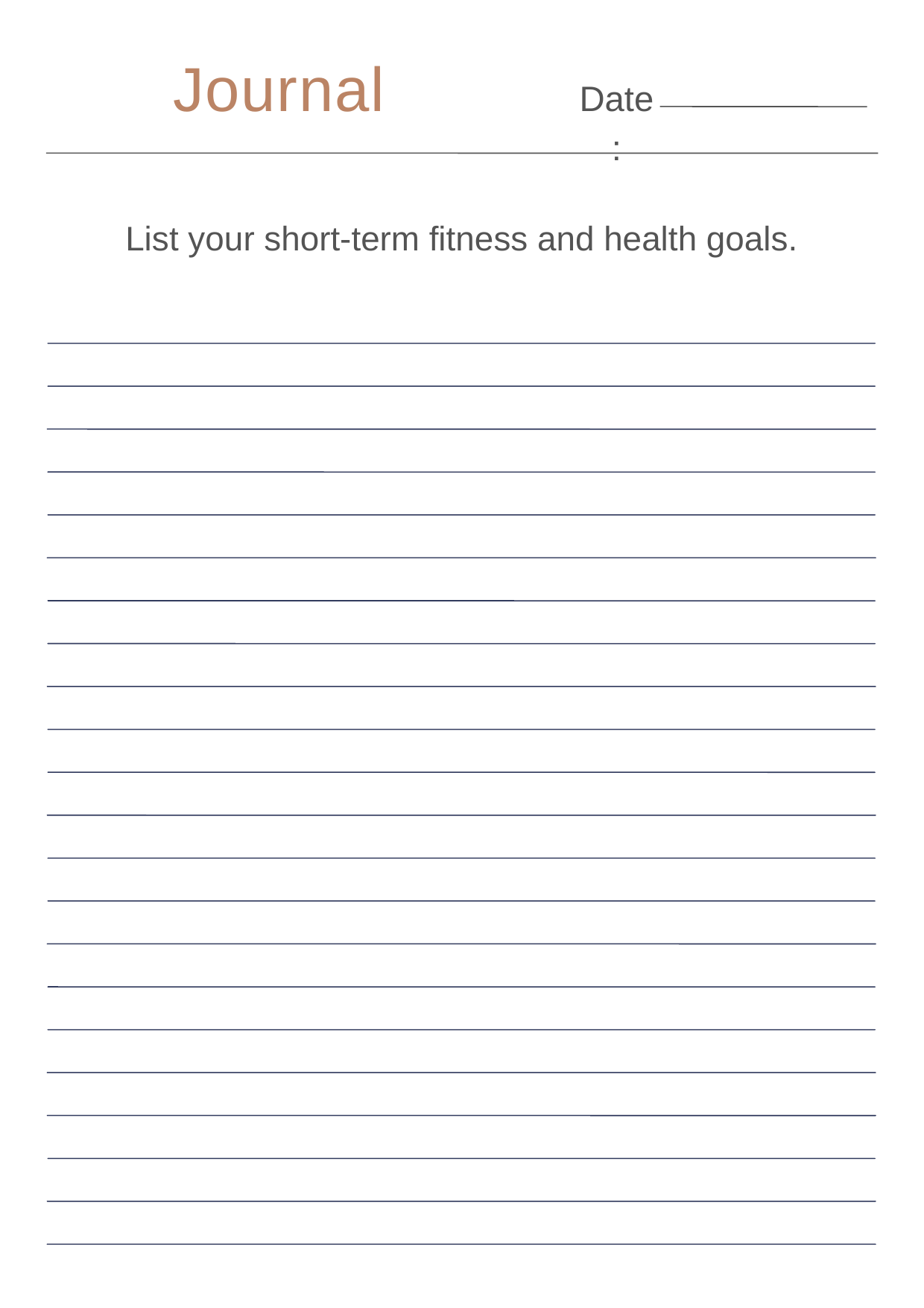

Journal
Date:

List your short-term fitness and health goals.